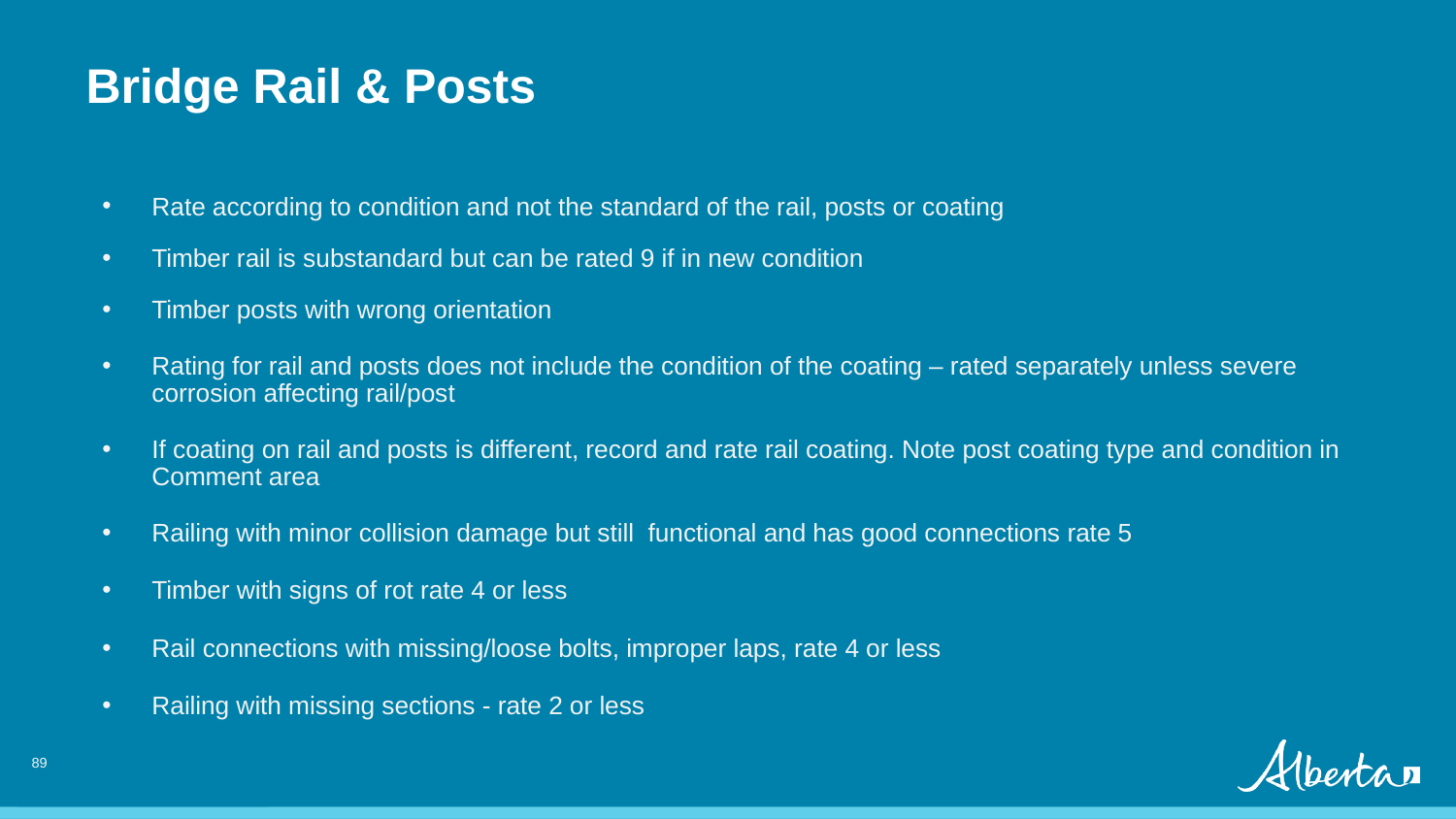

Bridge Rail & Posts
Rate according to condition and not the standard of the rail, posts or coating
Timber rail is substandard but can be rated 9 if in new condition
Timber posts with wrong orientation

Rating for rail and posts does not include the condition of the coating – rated separately unless severe corrosion affecting rail/post

If coating on rail and posts is different, record and rate rail coating. Note post coating type and condition in Comment area

Railing with minor collision damage but still  functional and has good connections rate 5

Timber with signs of rot rate 4 or less

Rail connections with missing/loose bolts, improper laps, rate 4 or less

Railing with missing sections - rate 2 or less
89